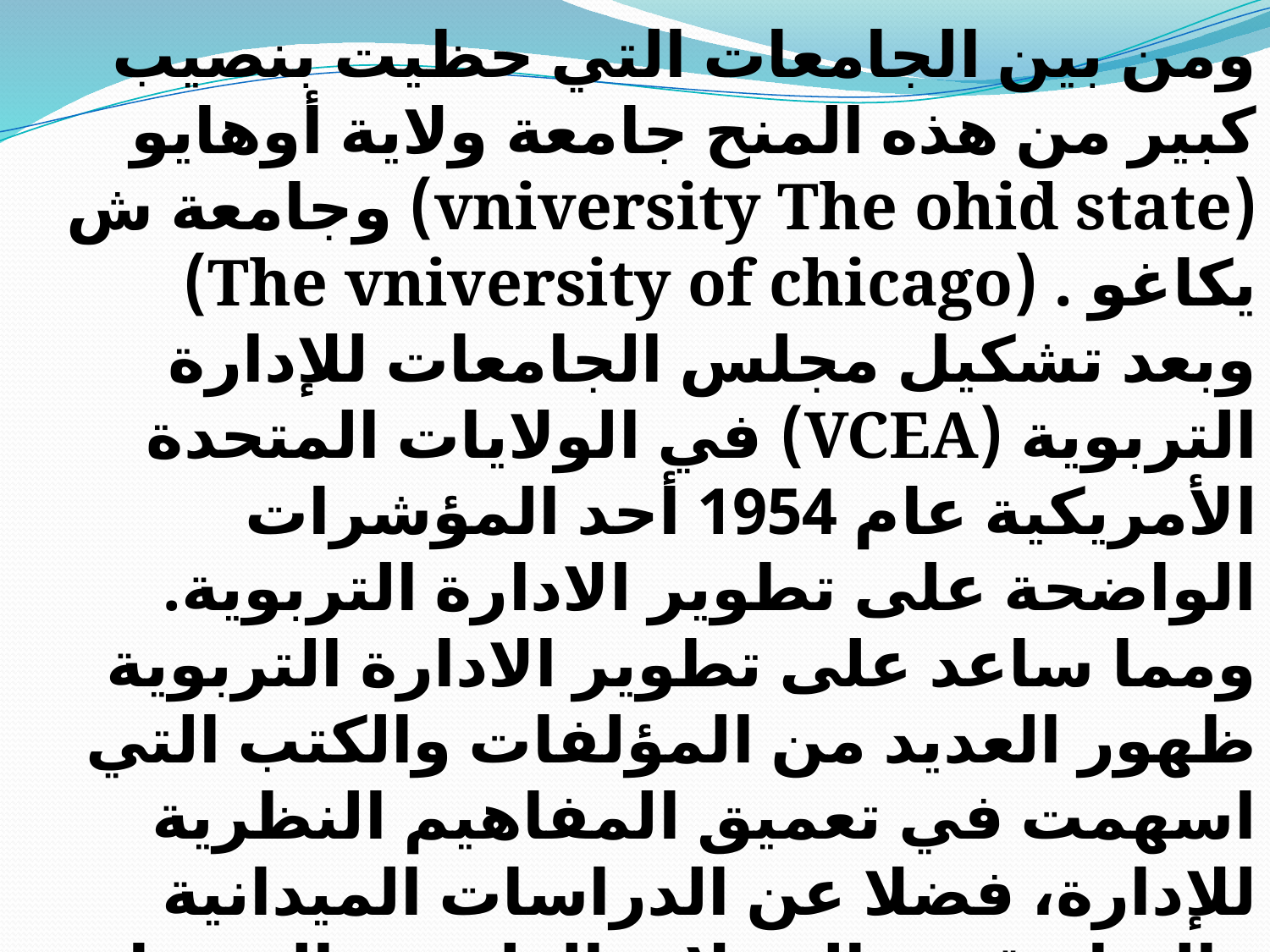

ومن بين الجامعات التي حظيت بنصيب كبير من هذه المنح جامعة ولاية أوهايو (vniversity The ohid state) وجامعة ش يكاغو . (The vniversity of chicago)
وبعد تشكيل مجلس الجامعات للإدارة التربوية (VCEA) في الولايات المتحدة الأمريكية عام 1954 أحد المؤشرات الواضحة على تطوير الادارة التربوية.
ومما ساعد على تطوير الادارة التربوية ظهور العديد من المؤلفات والكتب التي اسهمت في تعميق المفاهيم النظرية للإدارة، فضلا عن الدراسات الميدانية والتطبيقية والمجلات العلمية والدوريات المتخصصة في مجال الادارة عامة والادارة التربوية بشكل خاص.